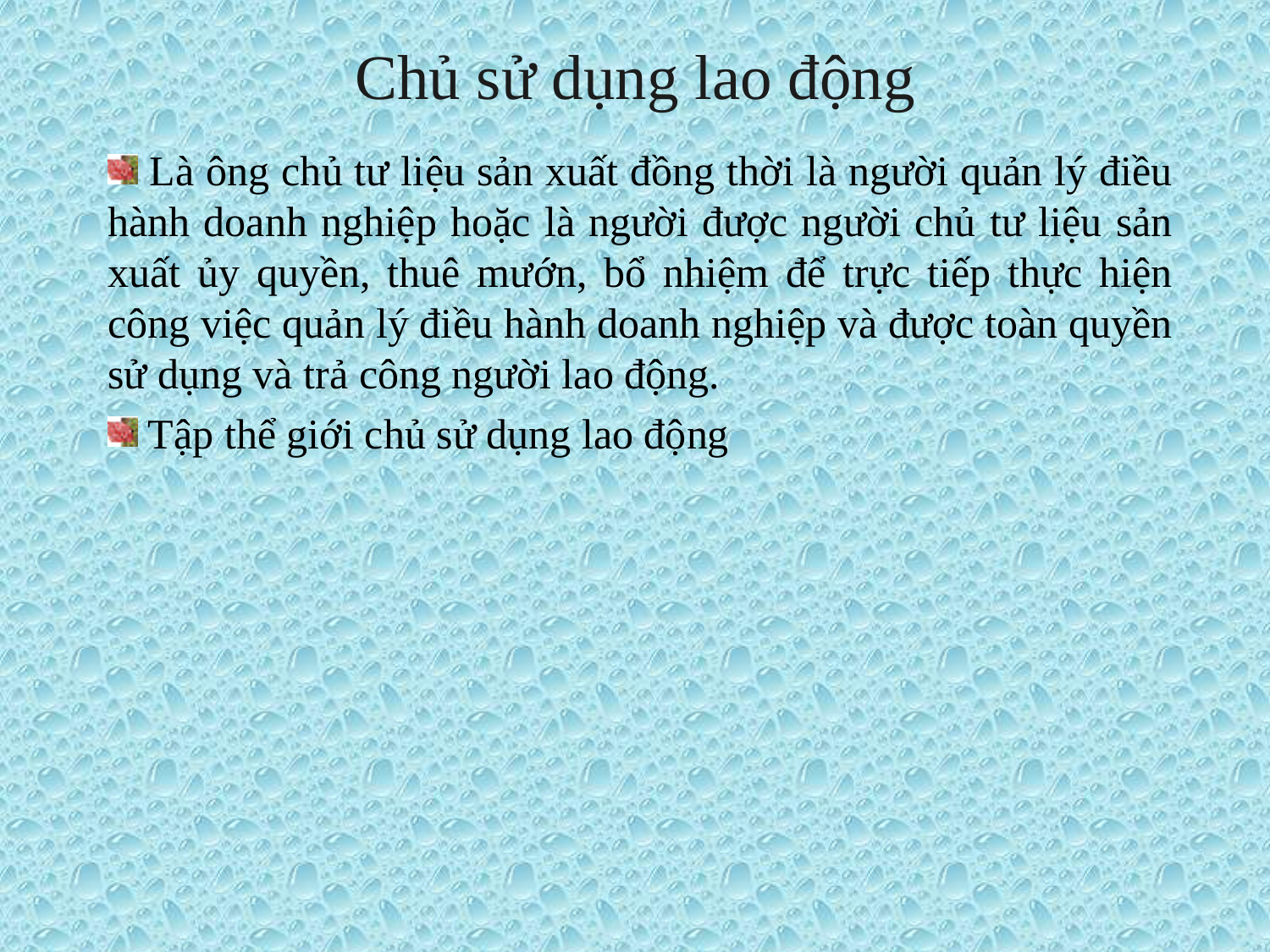

# Chủ sử dụng lao động
 Là ông chủ tư liệu sản xuất đồng thời là người quản lý điều hành doanh nghiệp hoặc là người được người chủ tư liệu sản xuất ủy quyền, thuê mướn, bổ nhiệm để trực tiếp thực hiện công việc quản lý điều hành doanh nghiệp và được toàn quyền sử dụng và trả công người lao động.
 Tập thể giới chủ sử dụng lao động